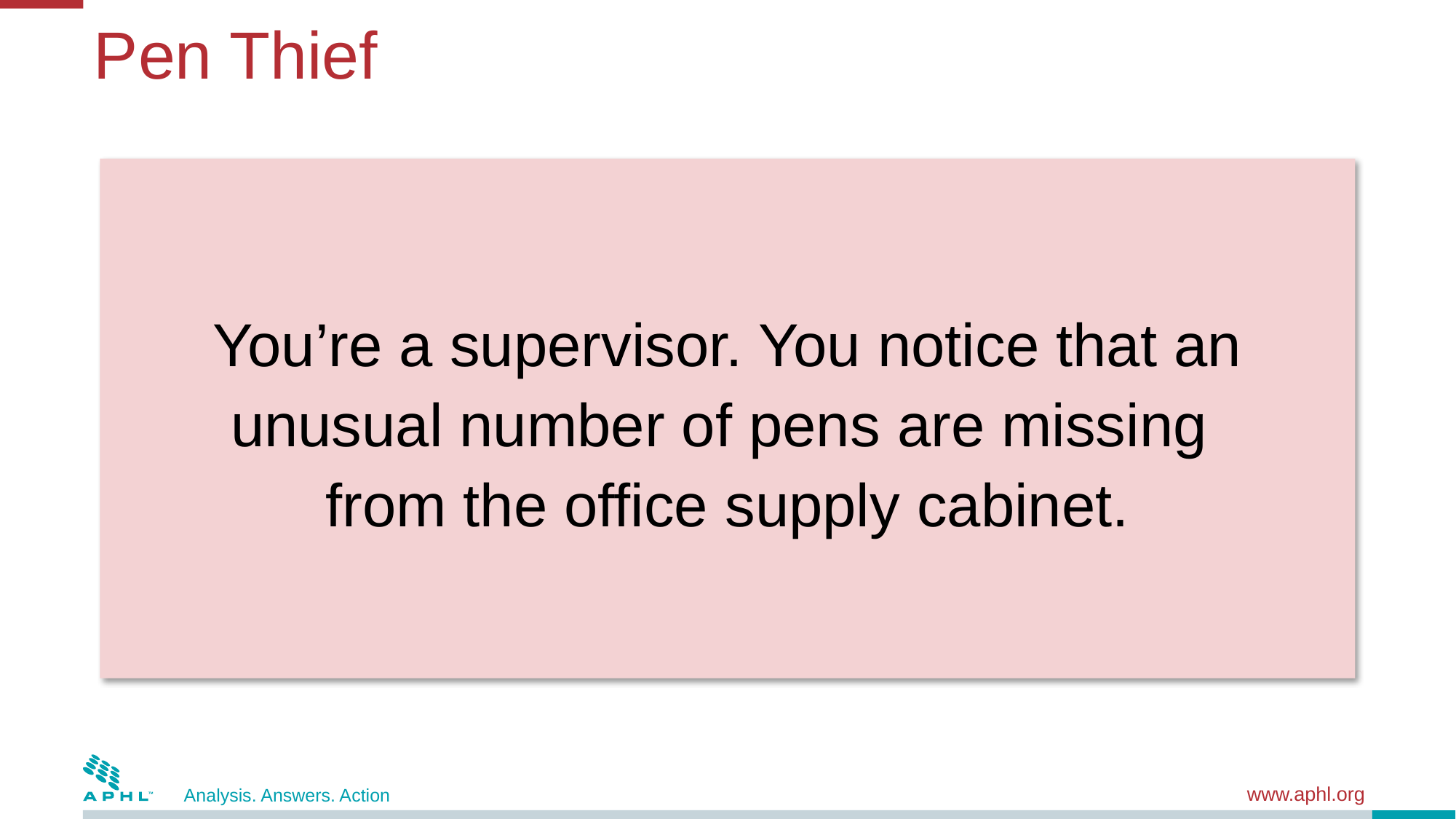

# Pen Thief
You’re a supervisor. You notice that an unusual number of pens are missing
from the office supply cabinet.